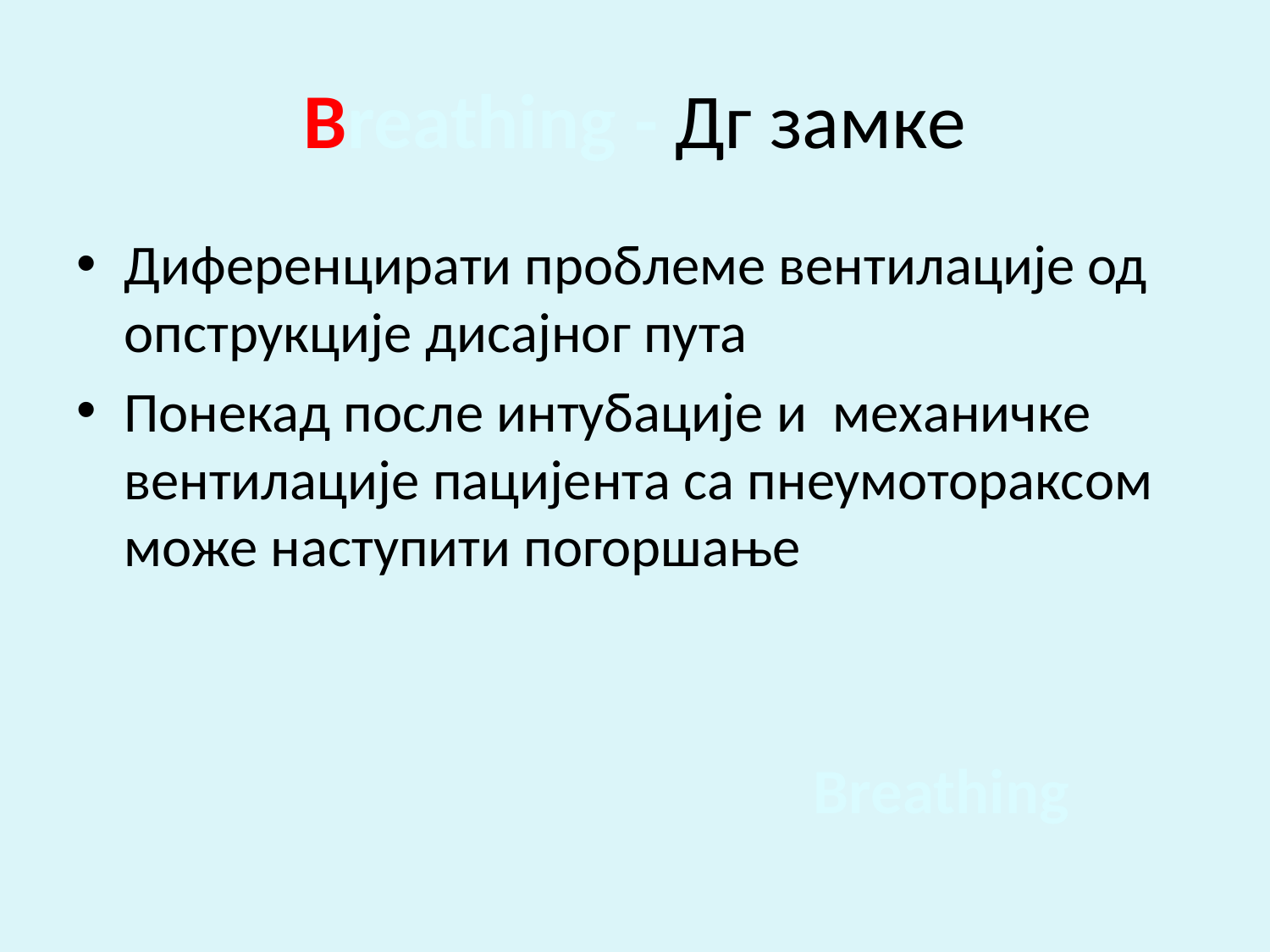

# Breathing - Дг замке
Диференцирати проблеме вентилације од опструкције дисајног пута
Понекад после интубације и  механичке вентилације пацијента са пнеумотораксом може наступити погоршање

Breathing